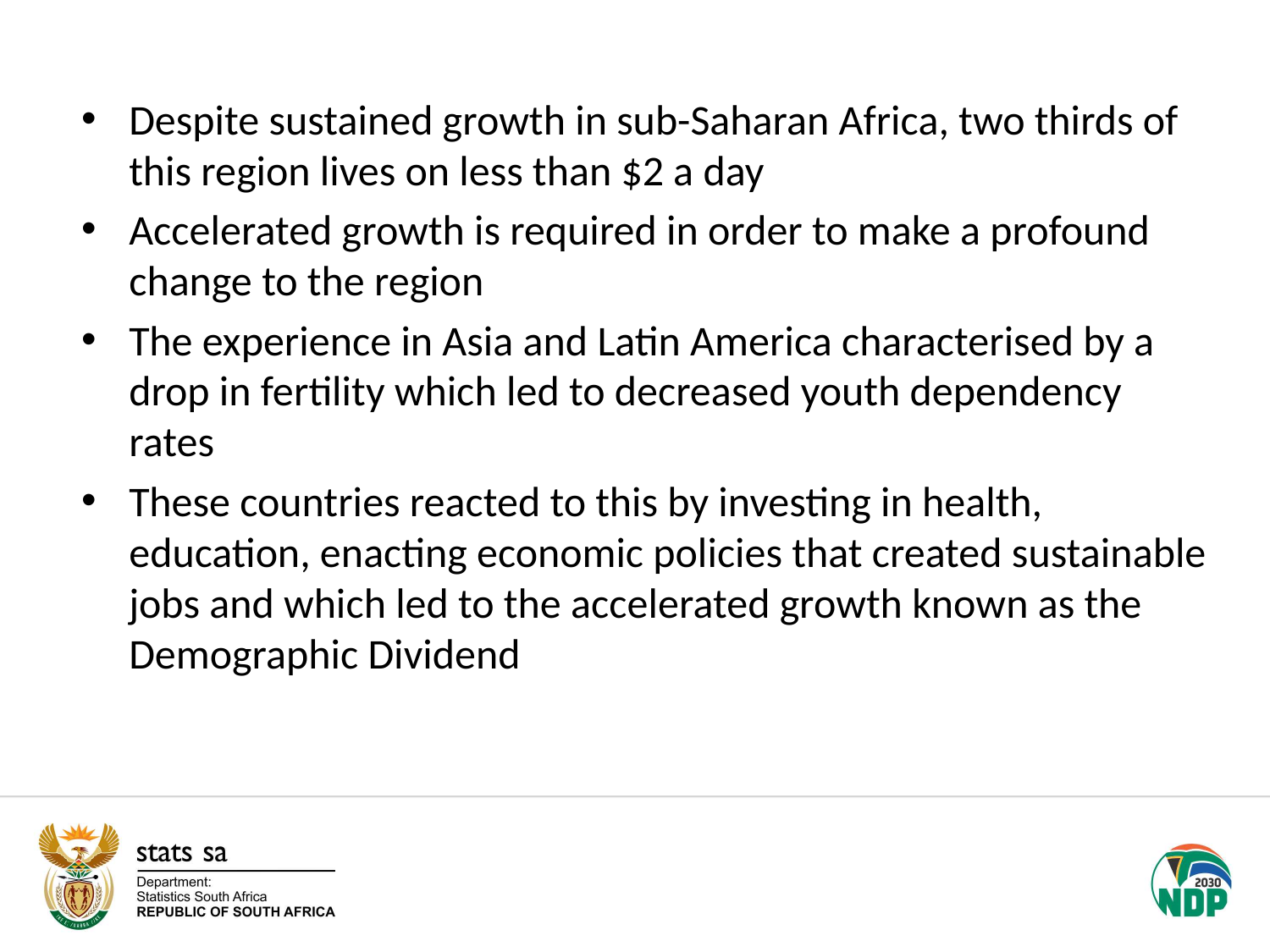

Despite sustained growth in sub-Saharan Africa, two thirds of this region lives on less than $2 a day
Accelerated growth is required in order to make a profound change to the region
The experience in Asia and Latin America characterised by a drop in fertility which led to decreased youth dependency rates
These countries reacted to this by investing in health, education, enacting economic policies that created sustainable jobs and which led to the accelerated growth known as the Demographic Dividend